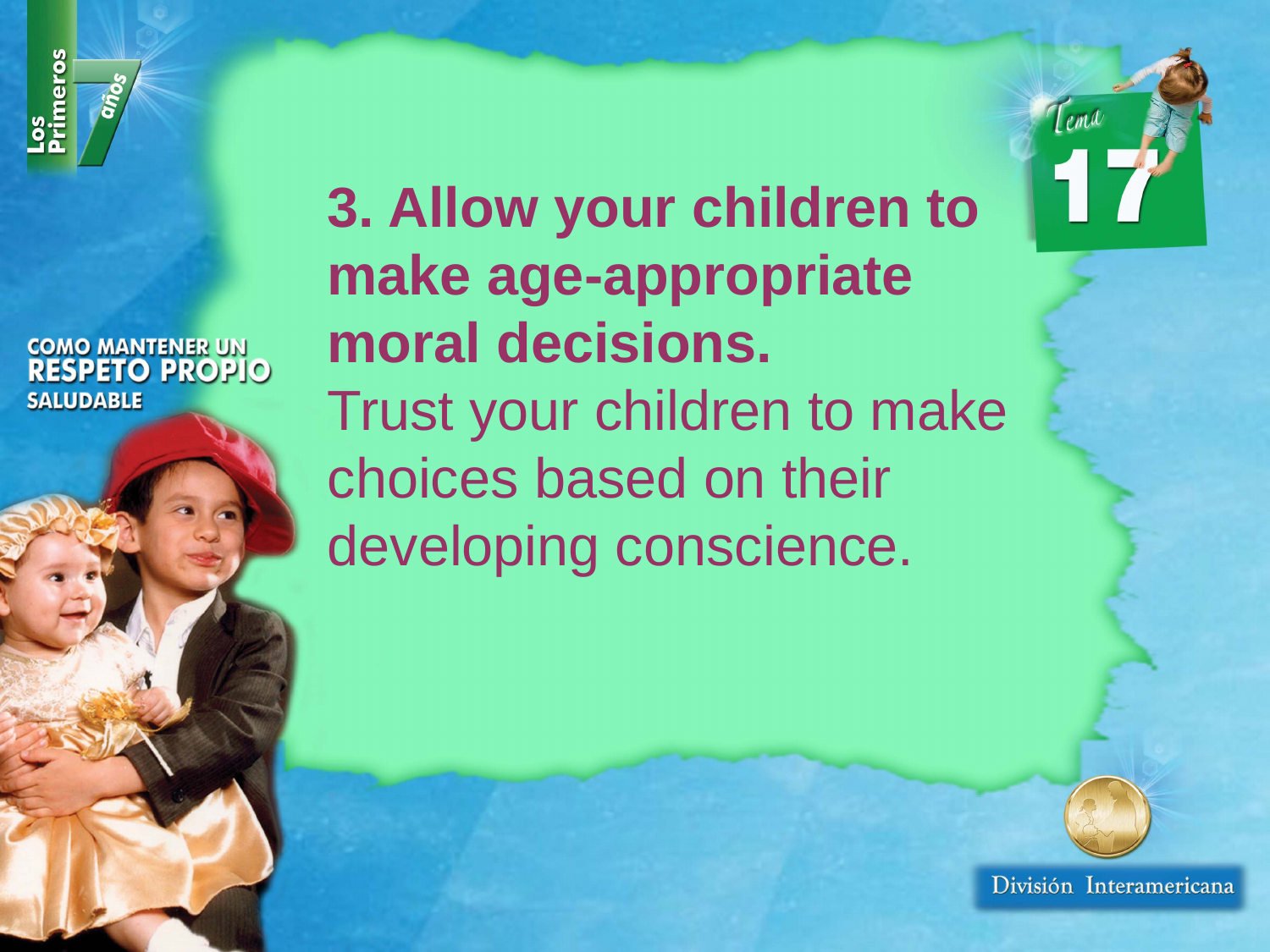

3. Allow your children to make age-appropriate moral decisions.
Trust your children to make choices based on their developing conscience.